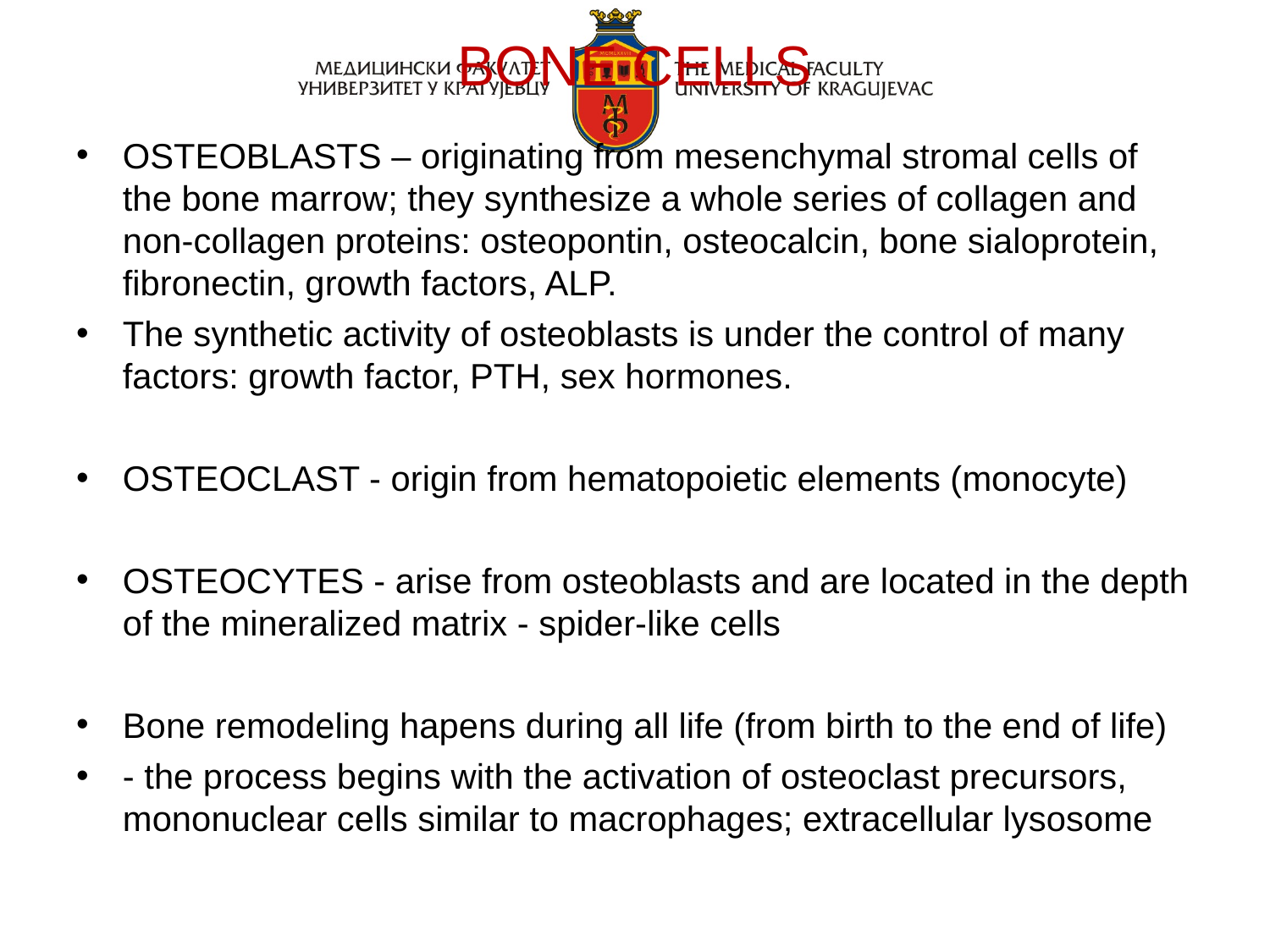

BONE CELLS
OSTEOBLASTS – originating from mesenchymal stromal cells of the bone marrow; they synthesize a whole series of collagen and non-collagen proteins: osteopontin, osteocalcin, bone sialoprotein, fibronectin, growth factors, ALP.
The synthetic activity of osteoblasts is under the control of many factors: growth factor, PTH, sex hormones.

OSTEOCLAST - origin from hematopoietic elements (monocyte)

OSTEOCYTES - arise from osteoblasts and are located in the depth of the mineralized matrix - spider-like cells

Bone remodeling hapens during all life (from birth to the end of life)
- the process begins with the activation of osteoclast precursors, mononuclear cells similar to macrophages; extracellular lysosome